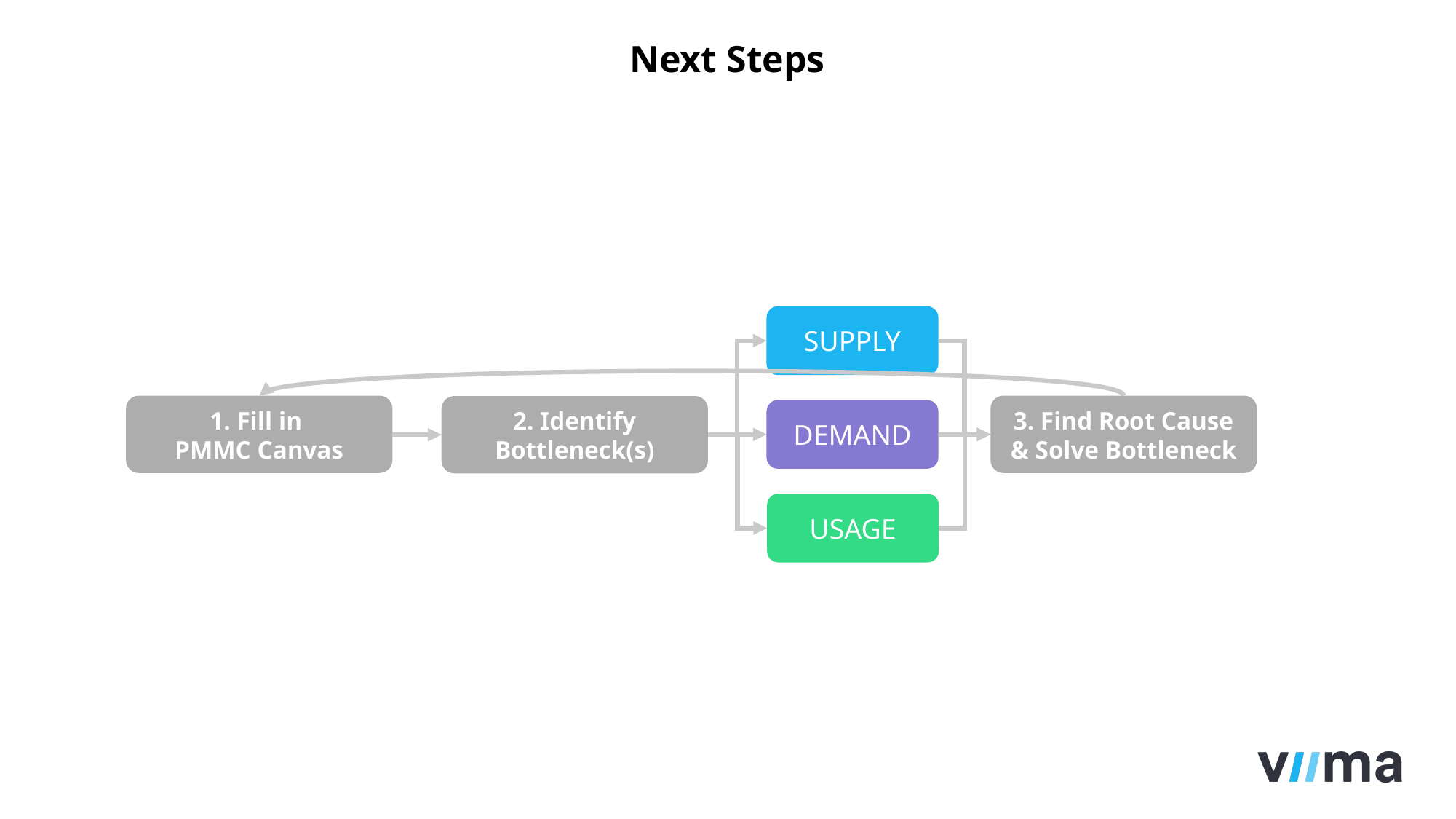

Next Steps
SUPPLY
1. Fill in
PMMC Canvas
3. Find Root Cause & Solve Bottleneck
2. Identify Bottleneck(s)
DEMAND
USAGE